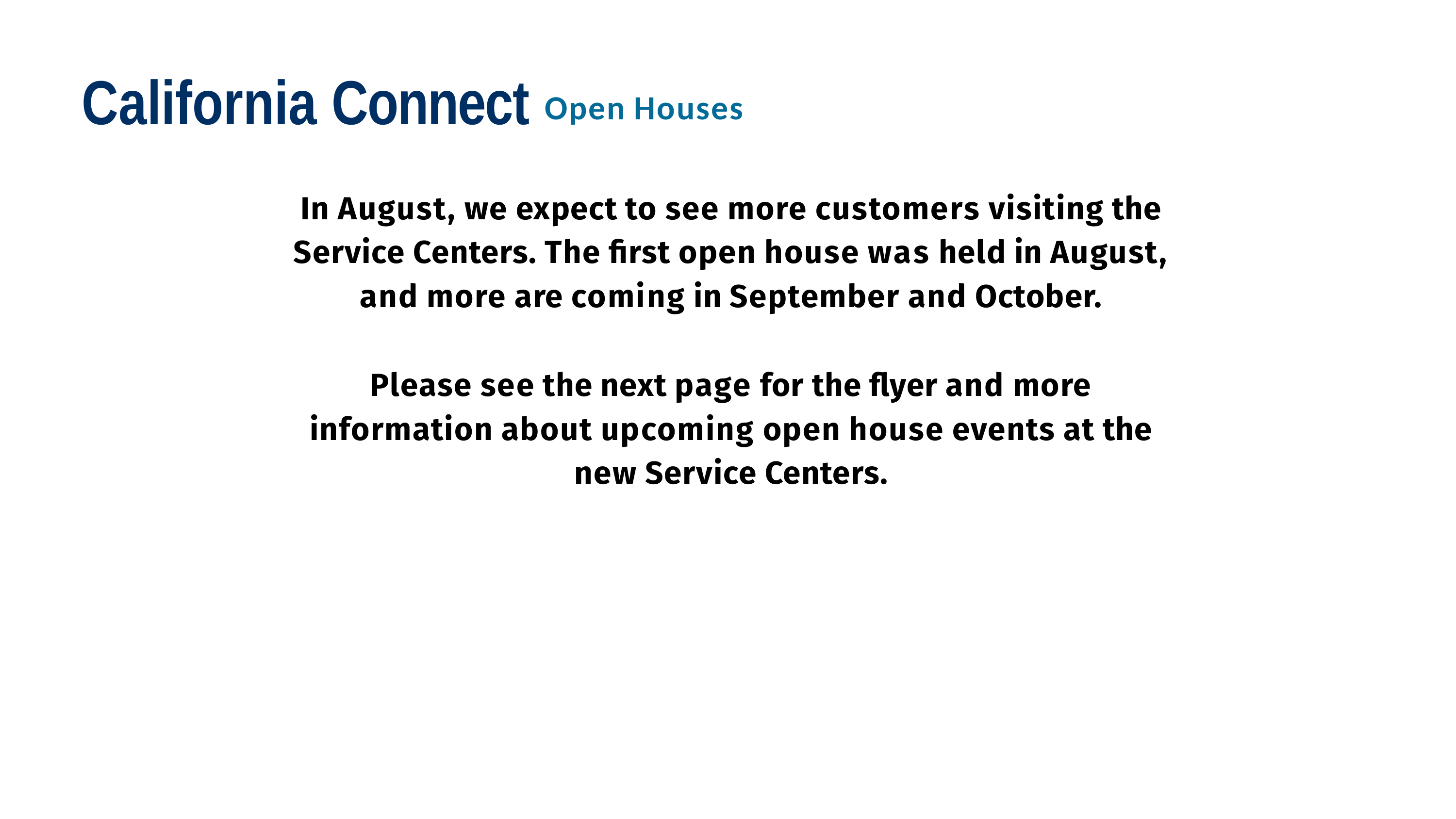

# California Connect Open Houses
In August, we expect to see more customers visiting the Service Centers. The first open house was held in August, and more are coming in September and October.

Please see the next page for the flyer and more information about upcoming open house events at the new Service Centers.